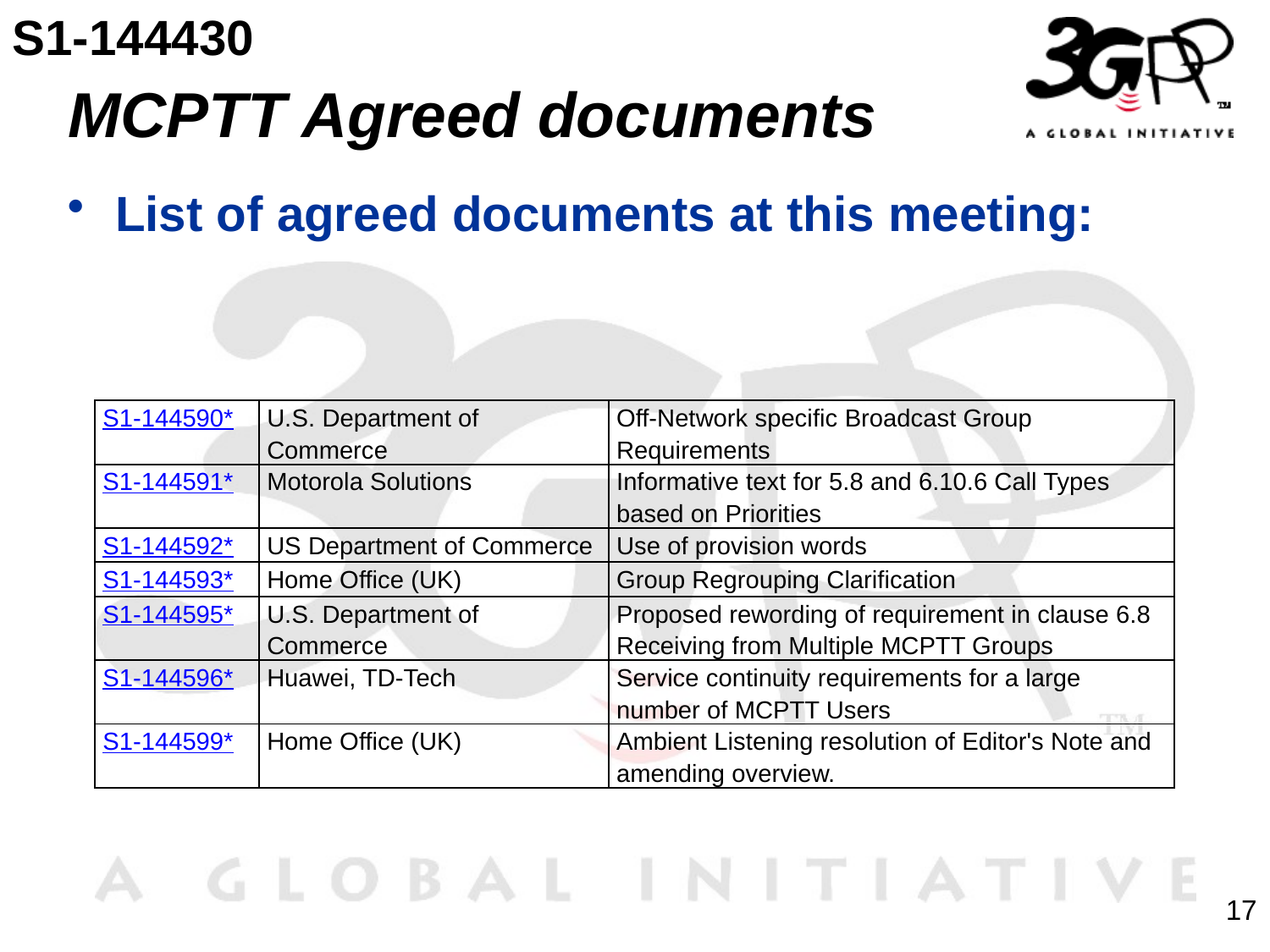

S1-144430
# MCPTT Agreed documents
List of agreed documents at this meeting:

| S1-144590\* | U.S. Department of Commerce | Off-Network specific Broadcast Group Requirements |
| --- | --- | --- |
| S1-144591\* | Motorola Solutions | Informative text for 5.8 and 6.10.6 Call Types based on Priorities |
| S1-144592\* | US Department of Commerce | Use of provision words |
| S1-144593\* | Home Office (UK) | Group Regrouping Clarification |
| S1-144595\* | U.S. Department of Commerce | Proposed rewording of requirement in clause 6.8 Receiving from Multiple MCPTT Groups |
| S1-144596\* | Huawei, TD-Tech | Service continuity requirements for a large number of MCPTT Users |
| S1-144599\* | Home Office (UK) | Ambient Listening resolution of Editor's Note and amending overview. |
17